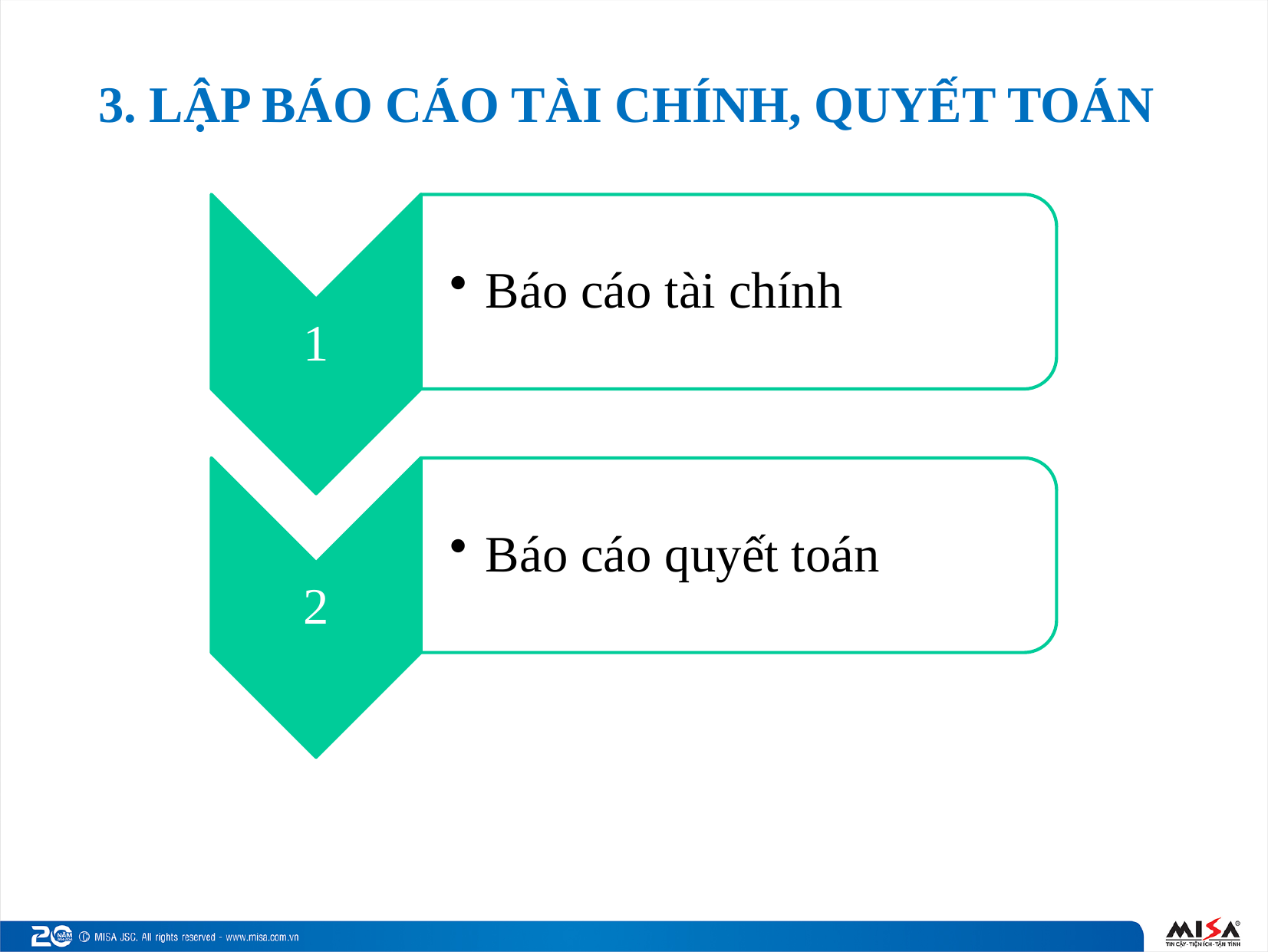

# 3. LẬP BÁO CÁO TÀI CHÍNH, QUYẾT TOÁN
1
Báo cáo tài chính
2
Báo cáo quyết toán